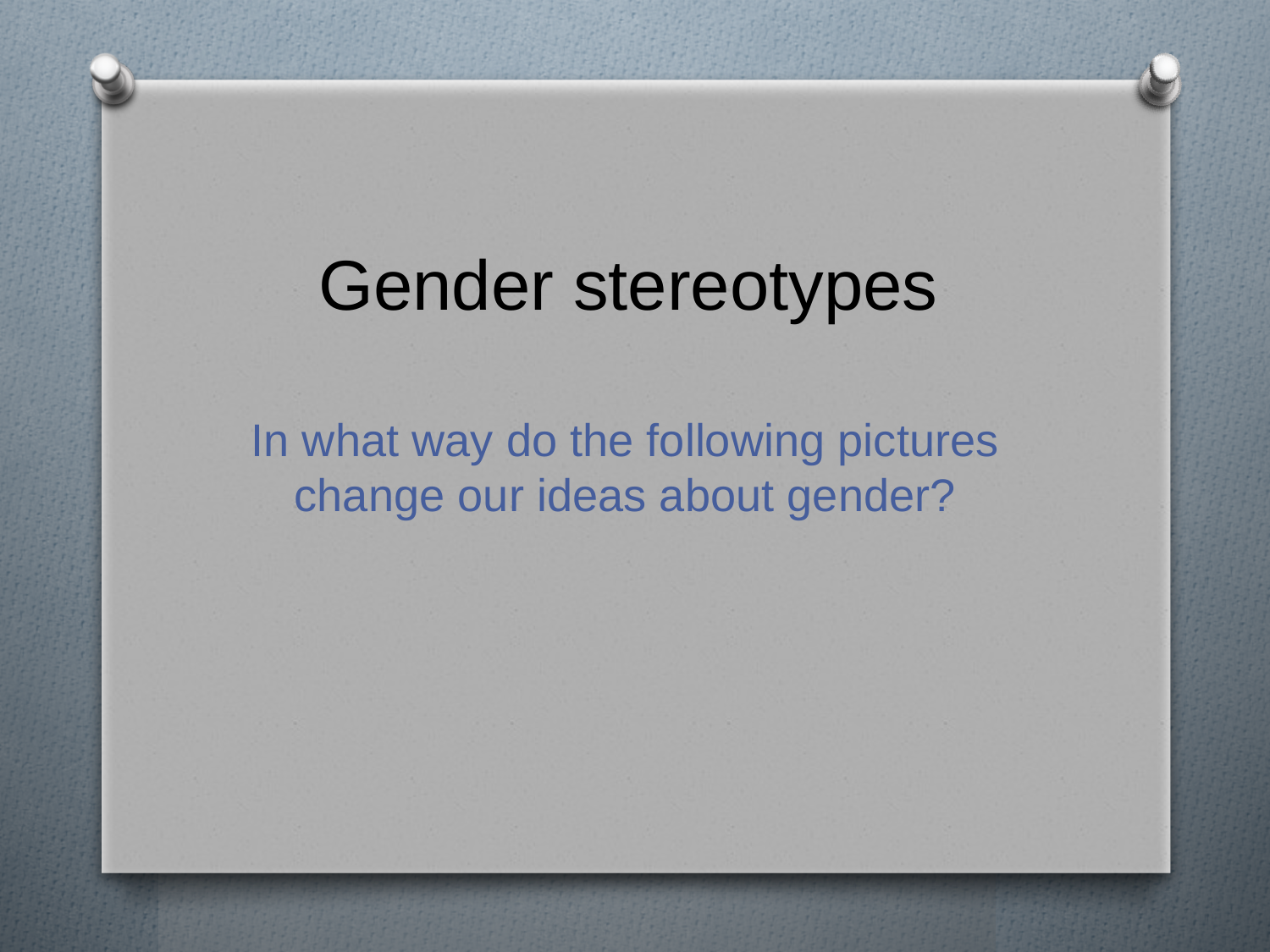

Gender stereotypes

In what way do the following pictures change our ideas about gender?